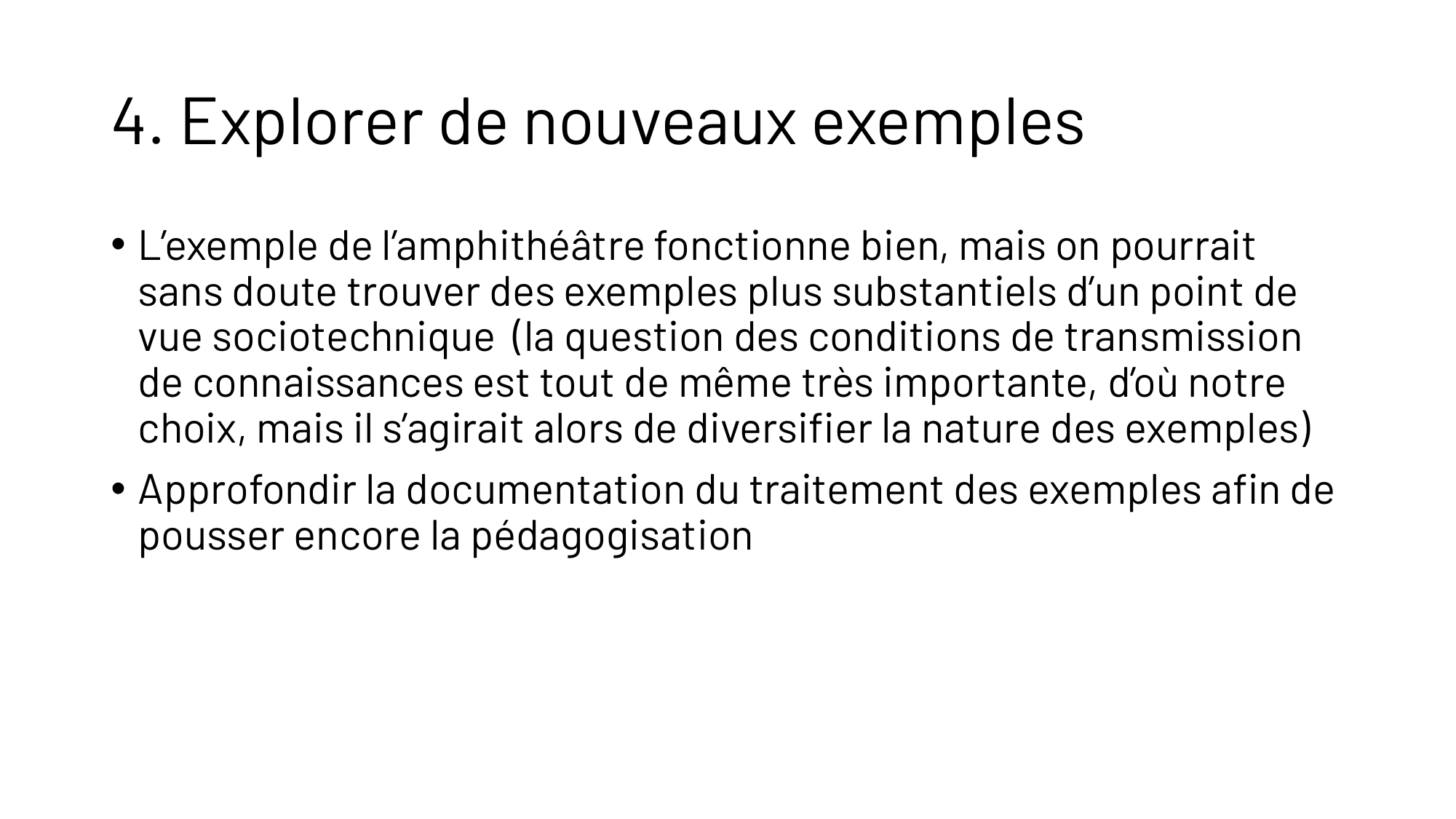

# 4. Explorer de nouveaux exemples
L’exemple de l’amphithéâtre fonctionne bien, mais on pourrait sans doute trouver des exemples plus substantiels d’un point de vue sociotechnique  (la question des conditions de transmission de connaissances est tout de même très importante, d’où notre choix, mais il s’agirait alors de diversifier la nature des exemples)
Approfondir la documentation du traitement des exemples afin de pousser encore la pédagogisation